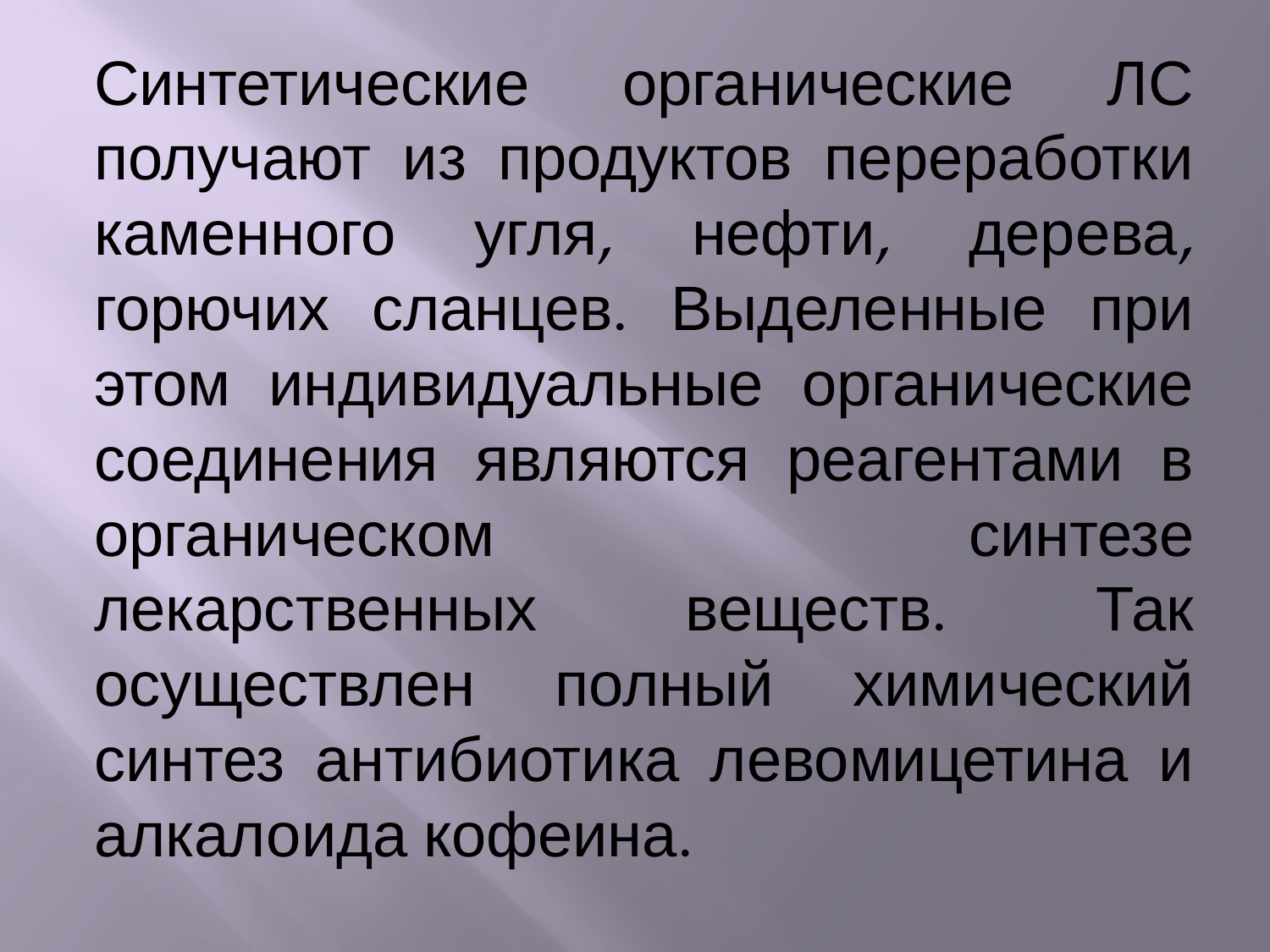

Синтетические органические ЛС получают из продуктов переработки каменного угля, нефти, дерева, горючих сланцев. Выделенные при этом индивидуальные органические соединения являются реагентами в органическом синтезе лекарственных веществ. Так осуществлен полный химический синтез антибиотика левомицетина и алкалоида кофеина.

#